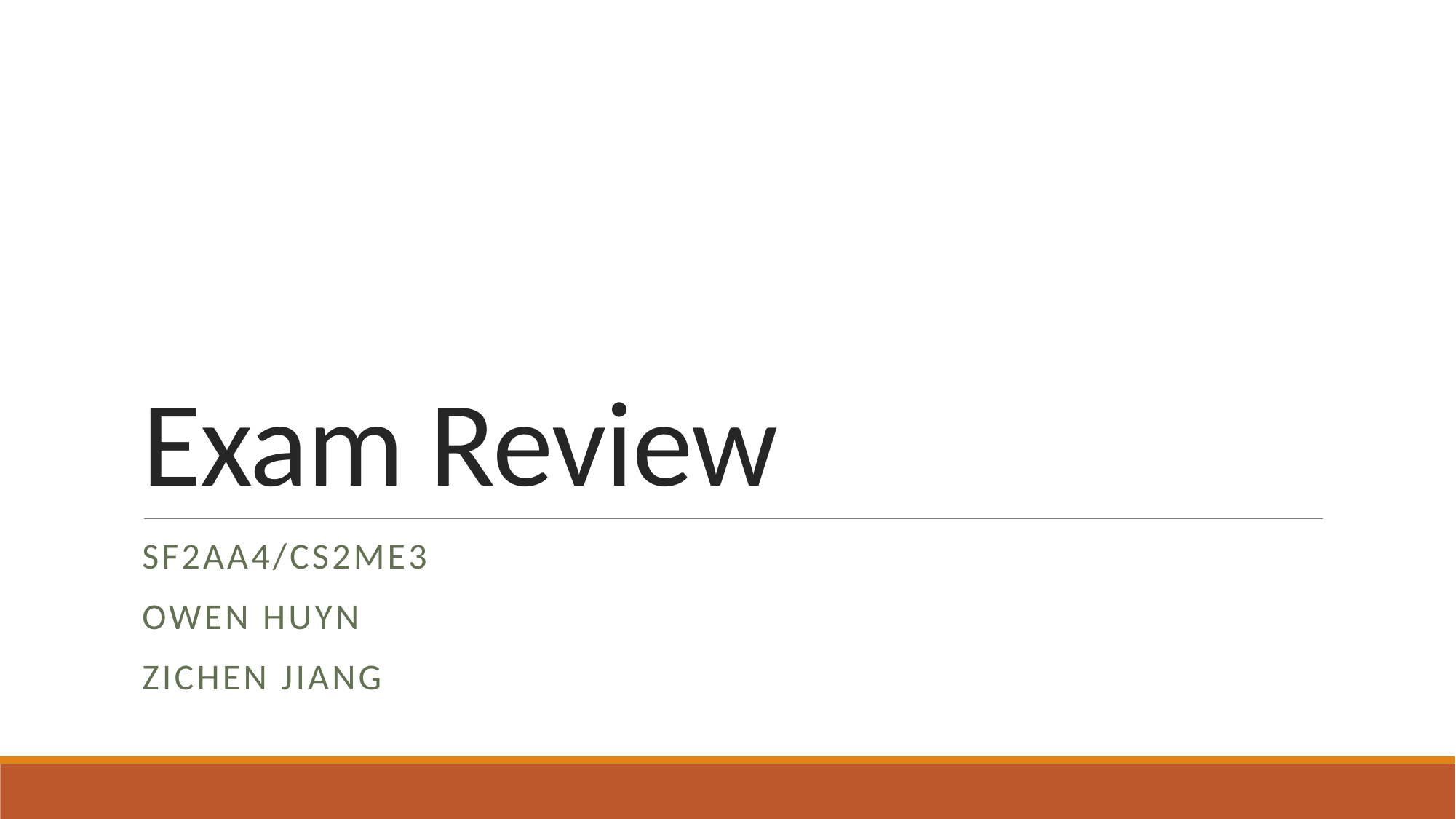

# Exam Review
SF2aa4/CS2ME3
Owen huyn
Zichen Jiang